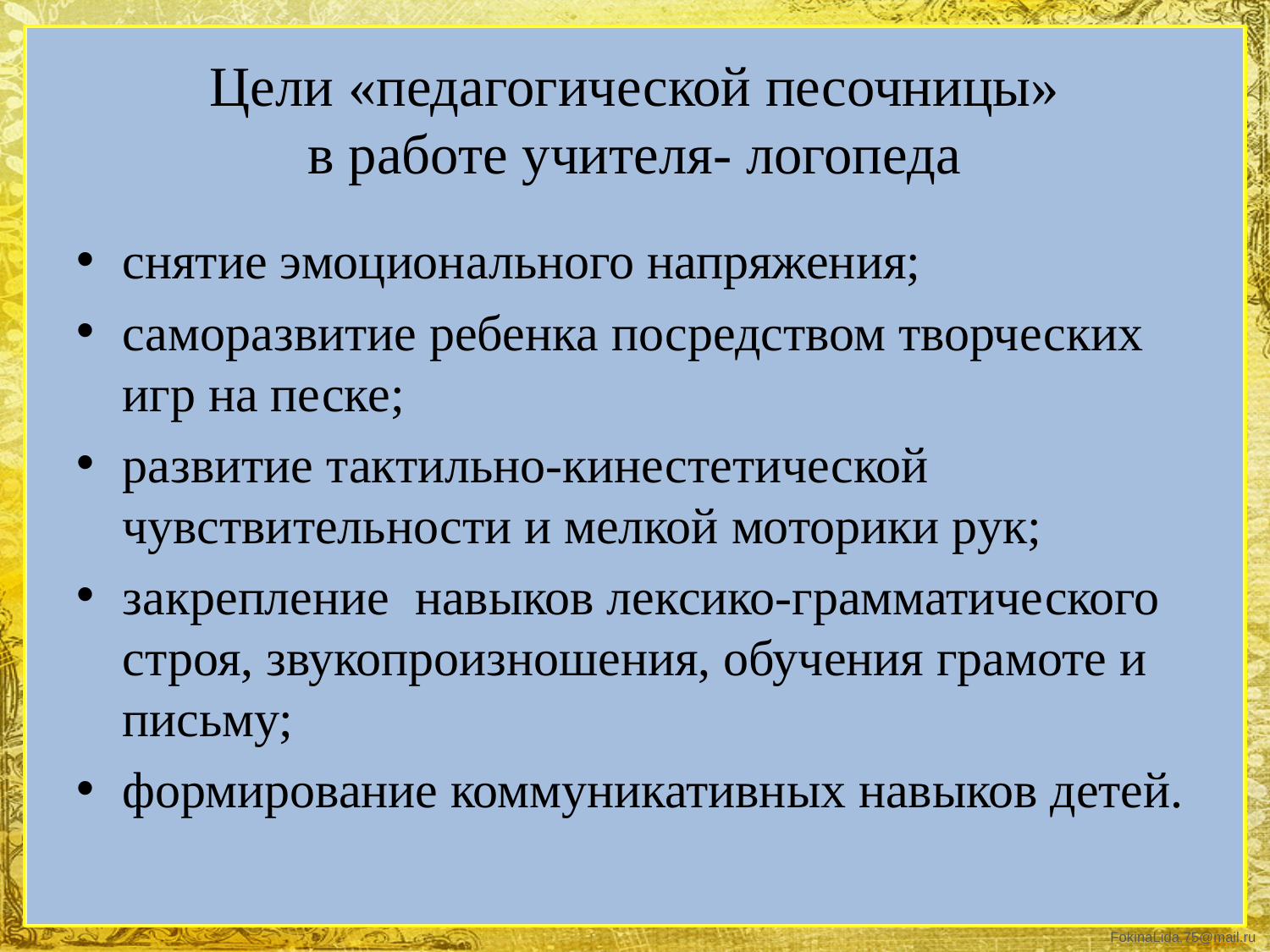

# Цели «педагогической песочницы» в работе учителя- логопеда
снятие эмоционального напряжения;
саморазвитие ребенка посредством творческих игр на песке;
развитие тактильно-кинестетической чувствительности и мелкой моторики рук;
закрепление  навыков лексико-грамматического строя, звукопроизношения, обучения грамоте и письму;
формирование коммуникативных навыков детей.